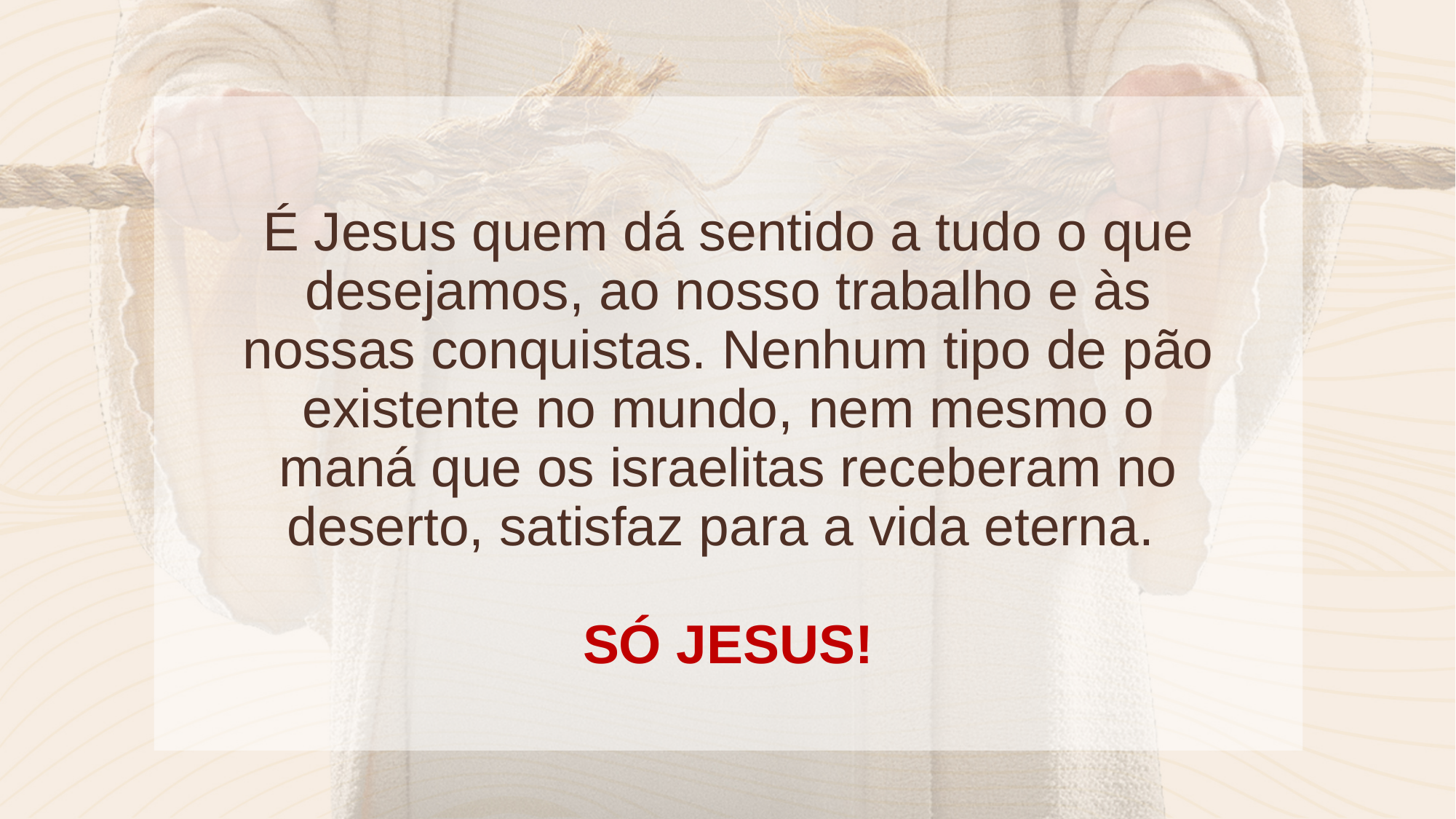

É Jesus quem dá sentido a tudo o que desejamos, ao nosso trabalho e às nossas conquistas. Nenhum tipo de pão existente no mundo, nem mesmo o maná que os israelitas receberam no deserto, satisfaz para a vida eterna.

SÓ JESUS!